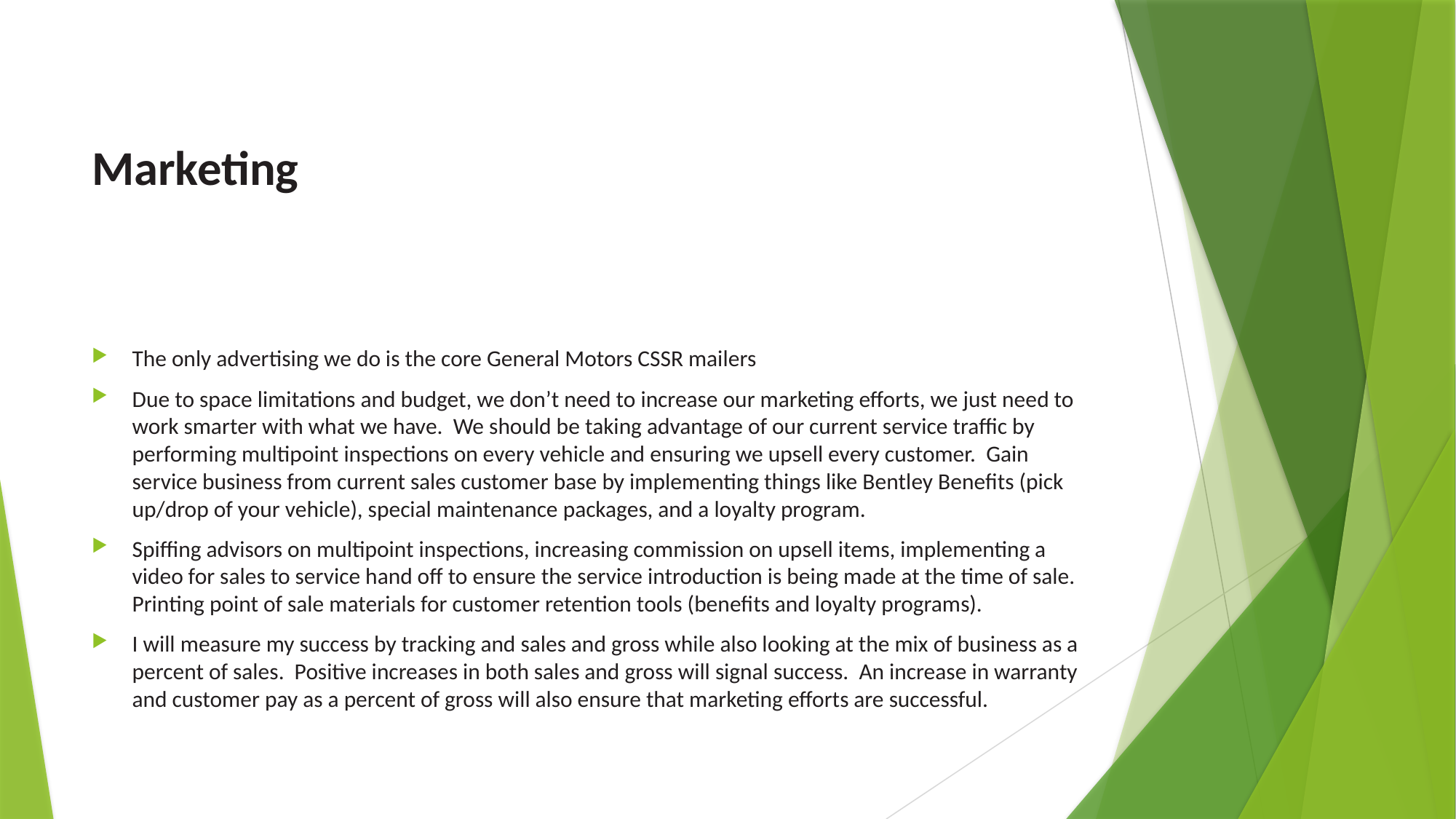

# Marketing

The only advertising we do is the core General Motors CSSR mailers
Due to space limitations and budget, we don’t need to increase our marketing efforts, we just need to work smarter with what we have.  We should be taking advantage of our current service traffic by performing multipoint inspections on every vehicle and ensuring we upsell every customer.  Gain service business from current sales customer base by implementing things like Bentley Benefits (pick up/drop of your vehicle), special maintenance packages, and a loyalty program.
Spiffing advisors on multipoint inspections, increasing commission on upsell items, implementing a video for sales to service hand off to ensure the service introduction is being made at the time of sale.  Printing point of sale materials for customer retention tools (benefits and loyalty programs).
I will measure my success by tracking and sales and gross while also looking at the mix of business as a percent of sales.  Positive increases in both sales and gross will signal success.  An increase in warranty and customer pay as a percent of gross will also ensure that marketing efforts are successful.